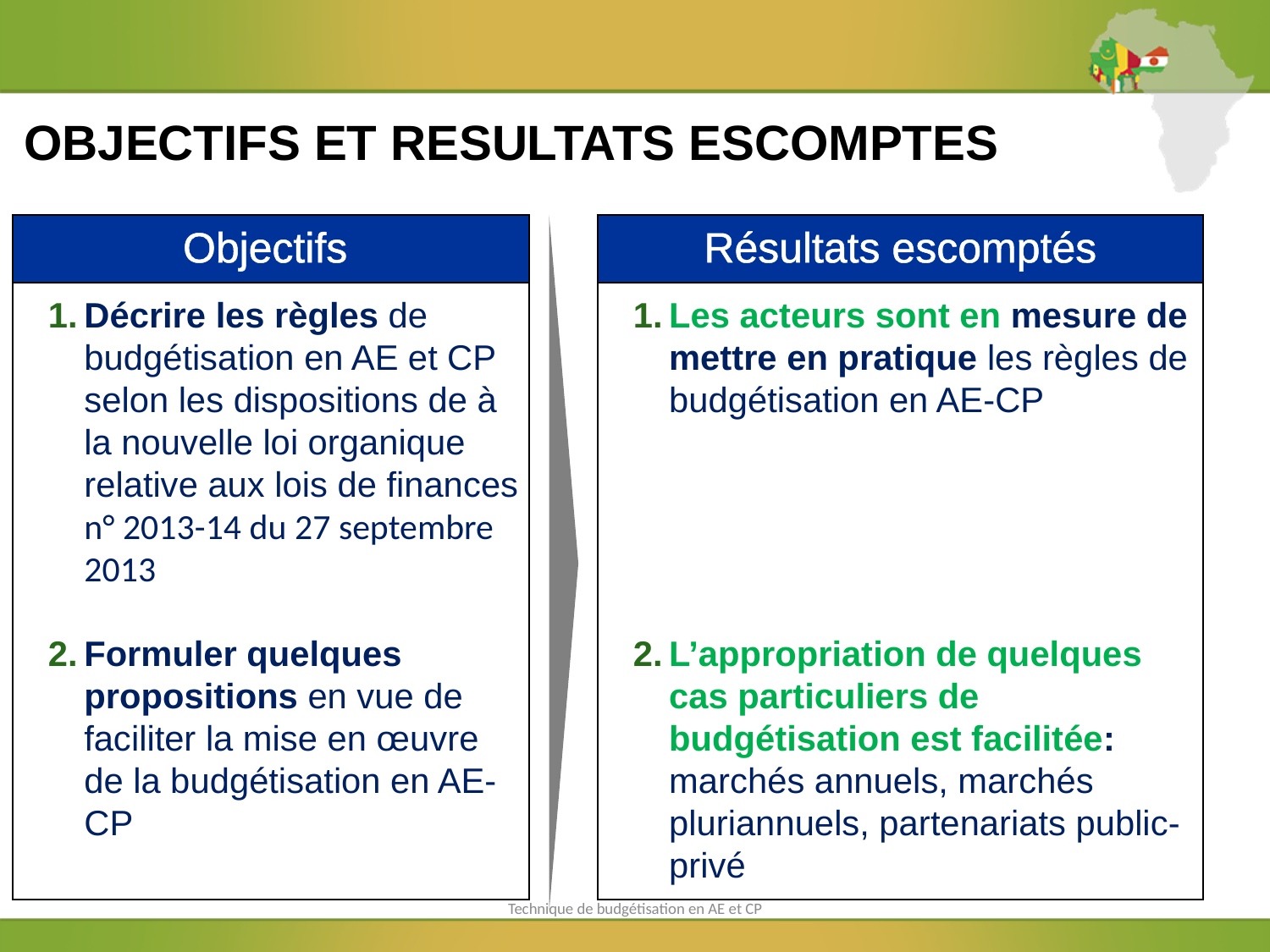

# OBJECTIFS ET RESULTATS ESCOMPTES
Objectifs
Résultats escomptés
Décrire les règles de budgétisation en AE et CP selon les dispositions de à la nouvelle loi organique relative aux lois de finances n° 2013-14 du 27 septembre 2013

Formuler quelques propositions en vue de faciliter la mise en œuvre de la budgétisation en AE-CP

Les acteurs sont en mesure de mettre en pratique les règles de budgétisation en AE-CP

L’appropriation de quelques cas particuliers de budgétisation est facilitée: marchés annuels, marchés pluriannuels, partenariats public-privé

Technique de budgétisation en AE et CP